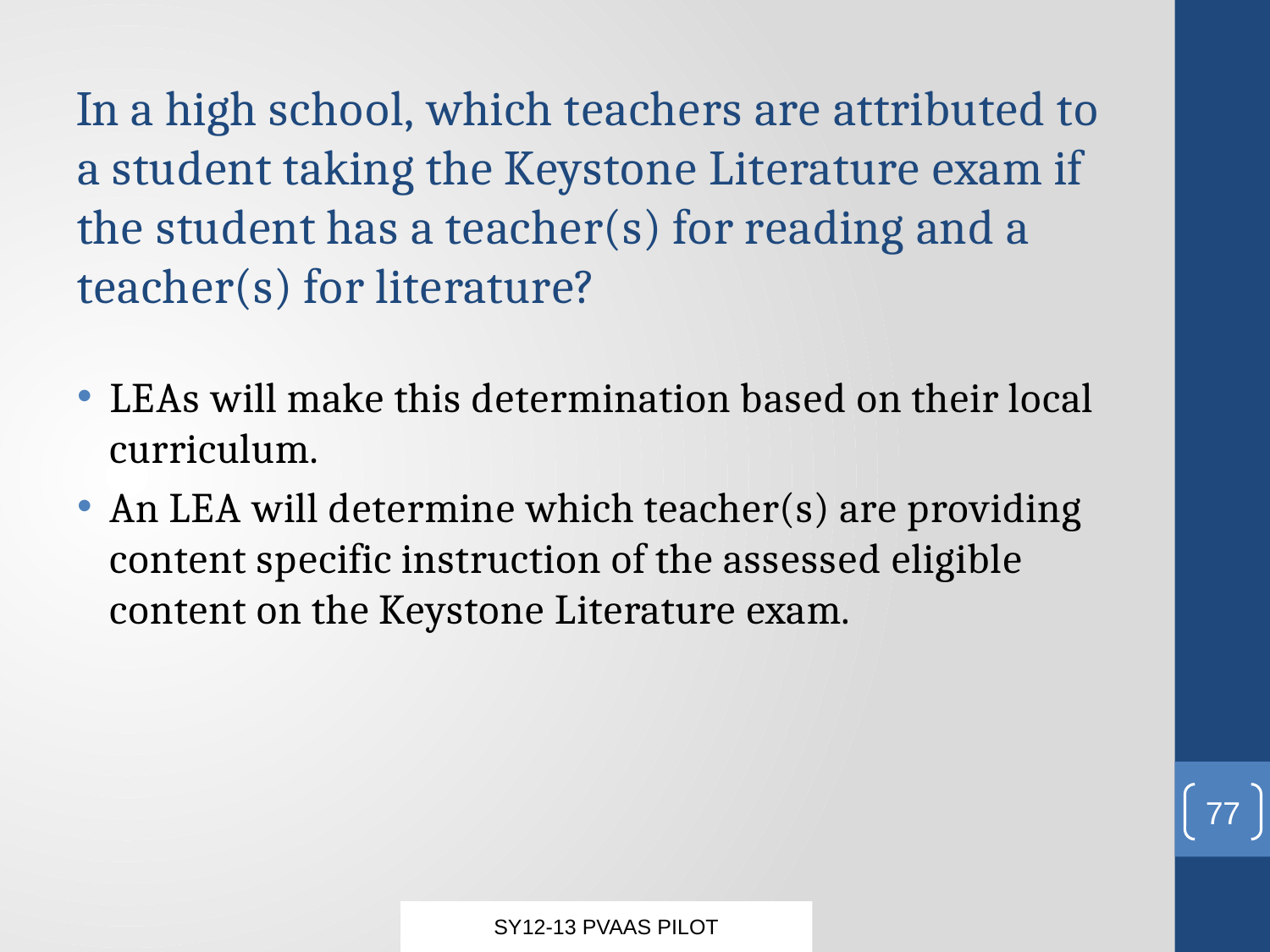

# In a high school, which teachers are attributed to a student taking the Keystone Literature exam if the student has a teacher(s) for reading and a teacher(s) for literature?
LEAs will make this determination based on their local curriculum.
An LEA will determine which teacher(s) are providing content specific instruction of the assessed eligible content on the Keystone Literature exam.

77
SY12-13 PVAAS PILOT